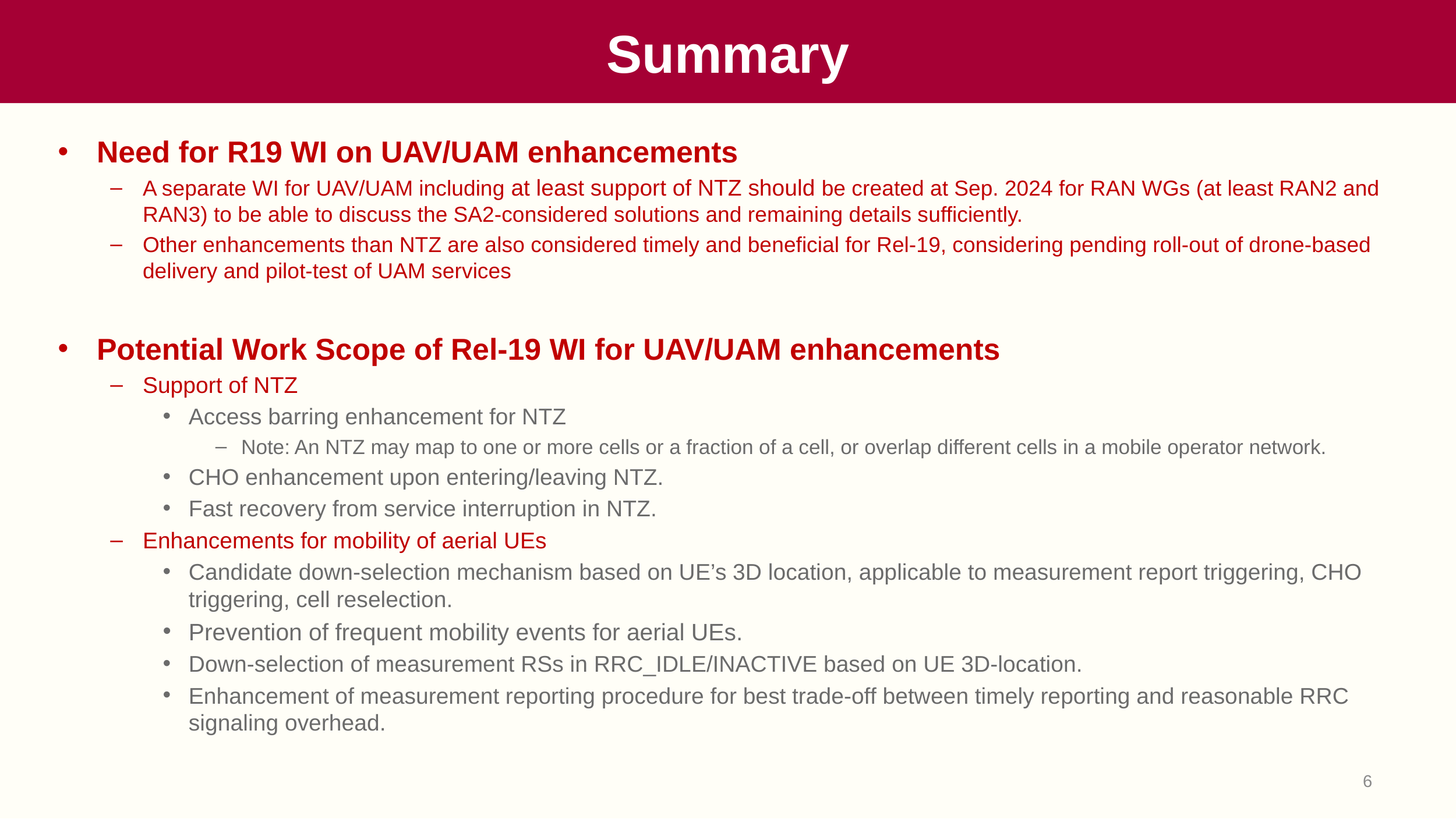

# Summary
Need for R19 WI on UAV/UAM enhancements
A separate WI for UAV/UAM including at least support of NTZ should be created at Sep. 2024 for RAN WGs (at least RAN2 and RAN3) to be able to discuss the SA2-considered solutions and remaining details sufficiently.
Other enhancements than NTZ are also considered timely and beneficial for Rel-19, considering pending roll-out of drone-based delivery and pilot-test of UAM services

Potential Work Scope of Rel-19 WI for UAV/UAM enhancements
Support of NTZ
Access barring enhancement for NTZ
Note: An NTZ may map to one or more cells or a fraction of a cell, or overlap different cells in a mobile operator network.
CHO enhancement upon entering/leaving NTZ.
Fast recovery from service interruption in NTZ.
Enhancements for mobility of aerial UEs
Candidate down-selection mechanism based on UE’s 3D location, applicable to measurement report triggering, CHO triggering, cell reselection.
Prevention of frequent mobility events for aerial UEs.
Down-selection of measurement RSs in RRC_IDLE/INACTIVE based on UE 3D-location.
Enhancement of measurement reporting procedure for best trade-off between timely reporting and reasonable RRC signaling overhead.

6